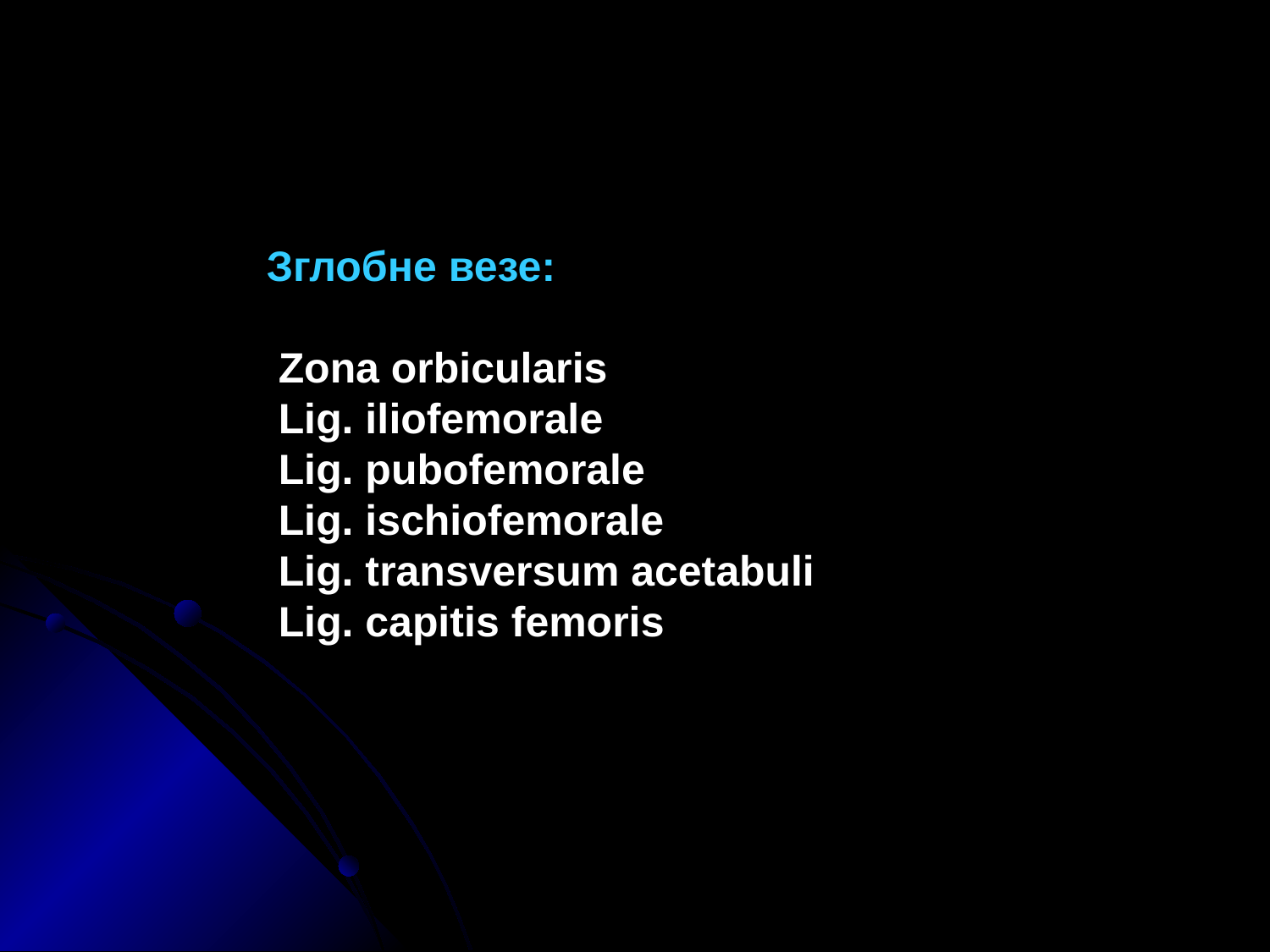

Зглобне везе:

 Zona orbicularis
 Lig. iliofemorale
 Lig. pubofemorale
 Lig. ischiofemorale
 Lig. transversum acetabuli
 Lig. capitis femoris